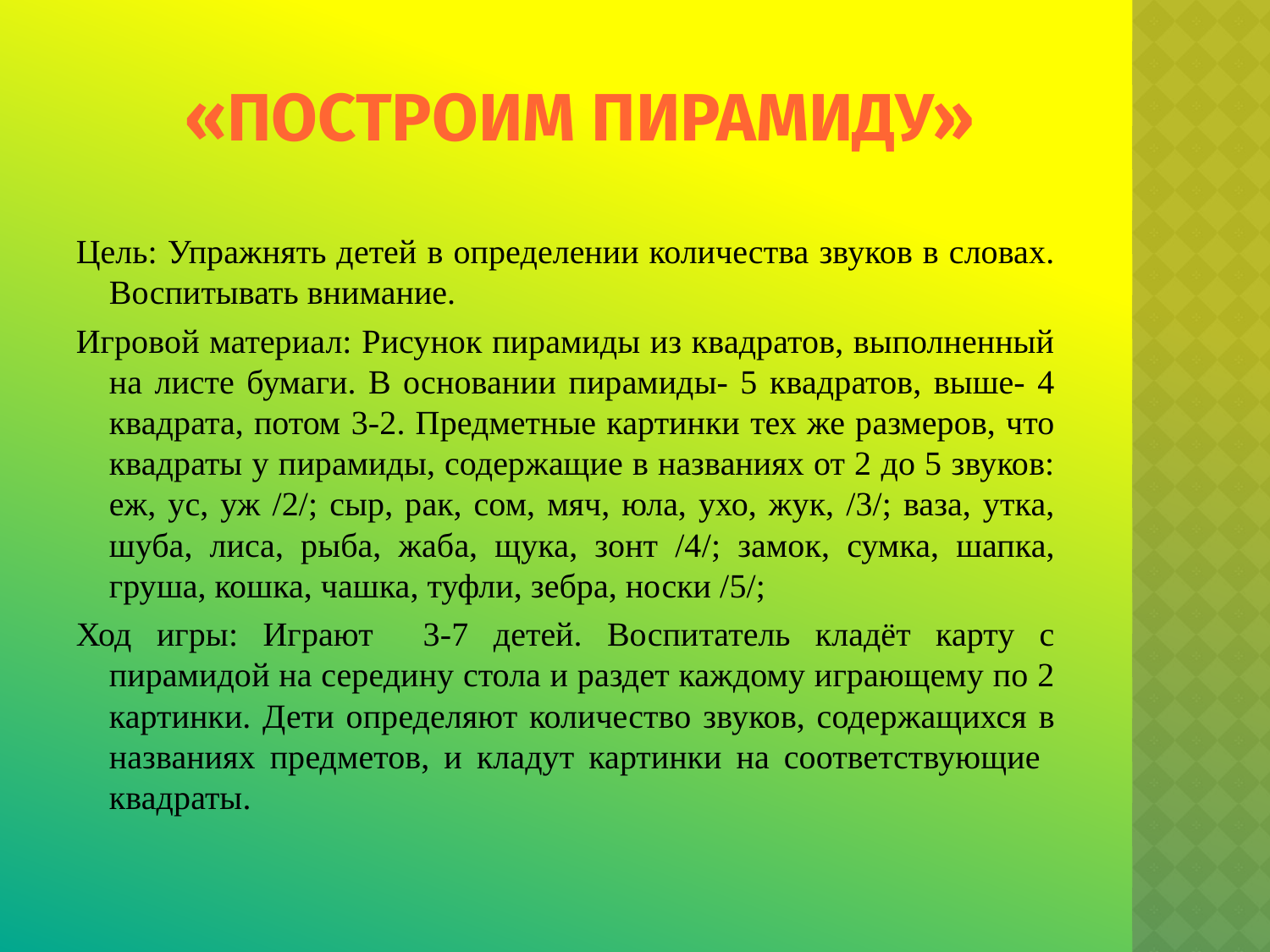

# «Построим пирамиду»
Цель: Упражнять детей в определении количества звуков в словах. Воспитывать внимание.
Игровой материал: Рисунок пирамиды из квадратов, выполненный на листе бумаги. В основании пирамиды- 5 квадратов, выше- 4 квадрата, потом 3-2. Предметные картинки тех же размеров, что квадраты у пирамиды, содержащие в названиях от 2 до 5 звуков: еж, ус, уж /2/; сыр, рак, сом, мяч, юла, ухо, жук, /3/; ваза, утка, шуба, лиса, рыба, жаба, щука, зонт /4/; замок, сумка, шапка, груша, кошка, чашка, туфли, зебра, носки /5/;
Ход игры: Играют  3-7 детей. Воспитатель кладёт карту с пирамидой на середину стола и раздет каждому играющему по 2 картинки. Дети определяют количество звуков, содержащихся в названиях предметов, и кладут картинки на соответствующие  квадраты.